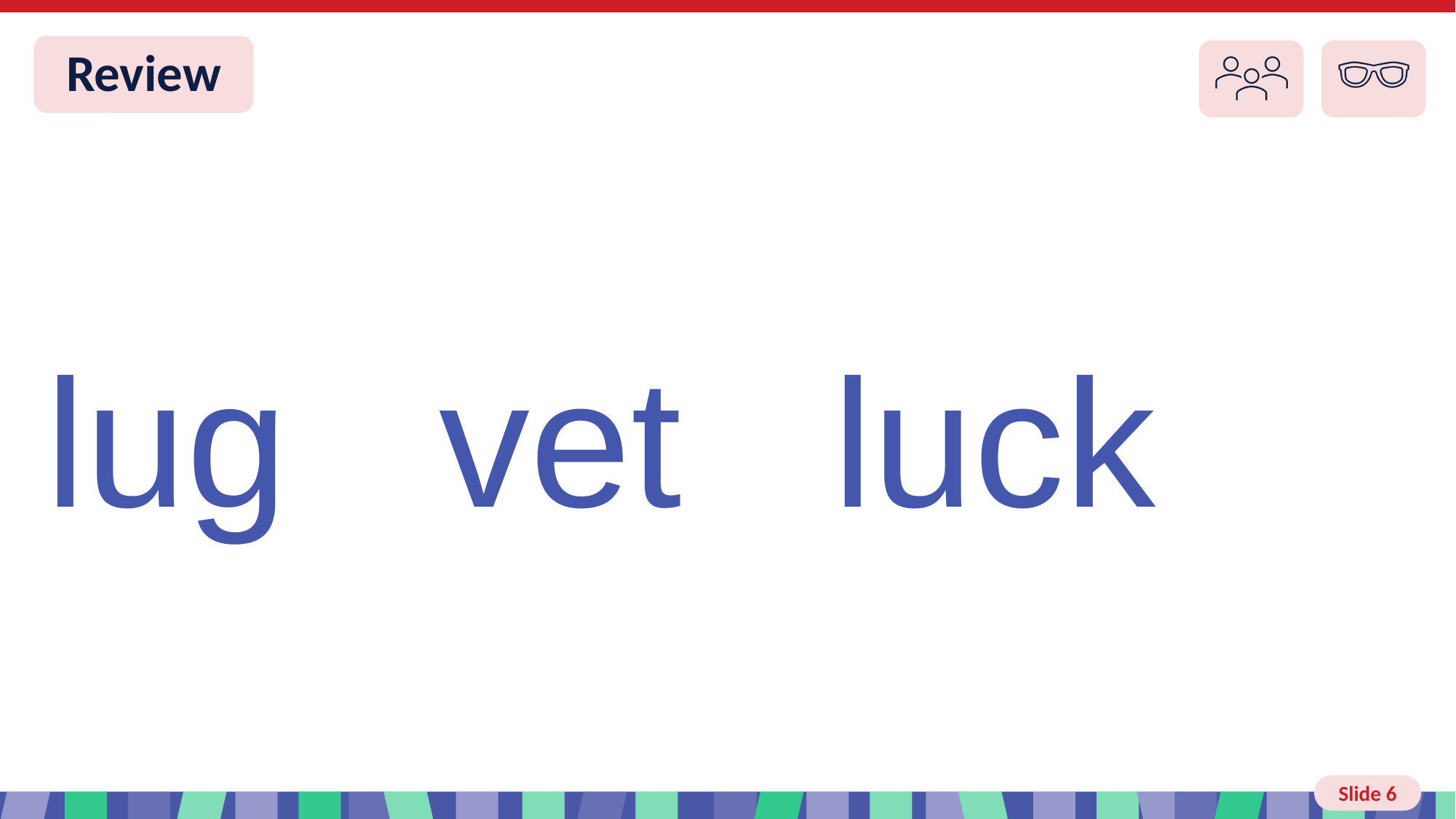

# Slide 6 Review
lug   vet   luck